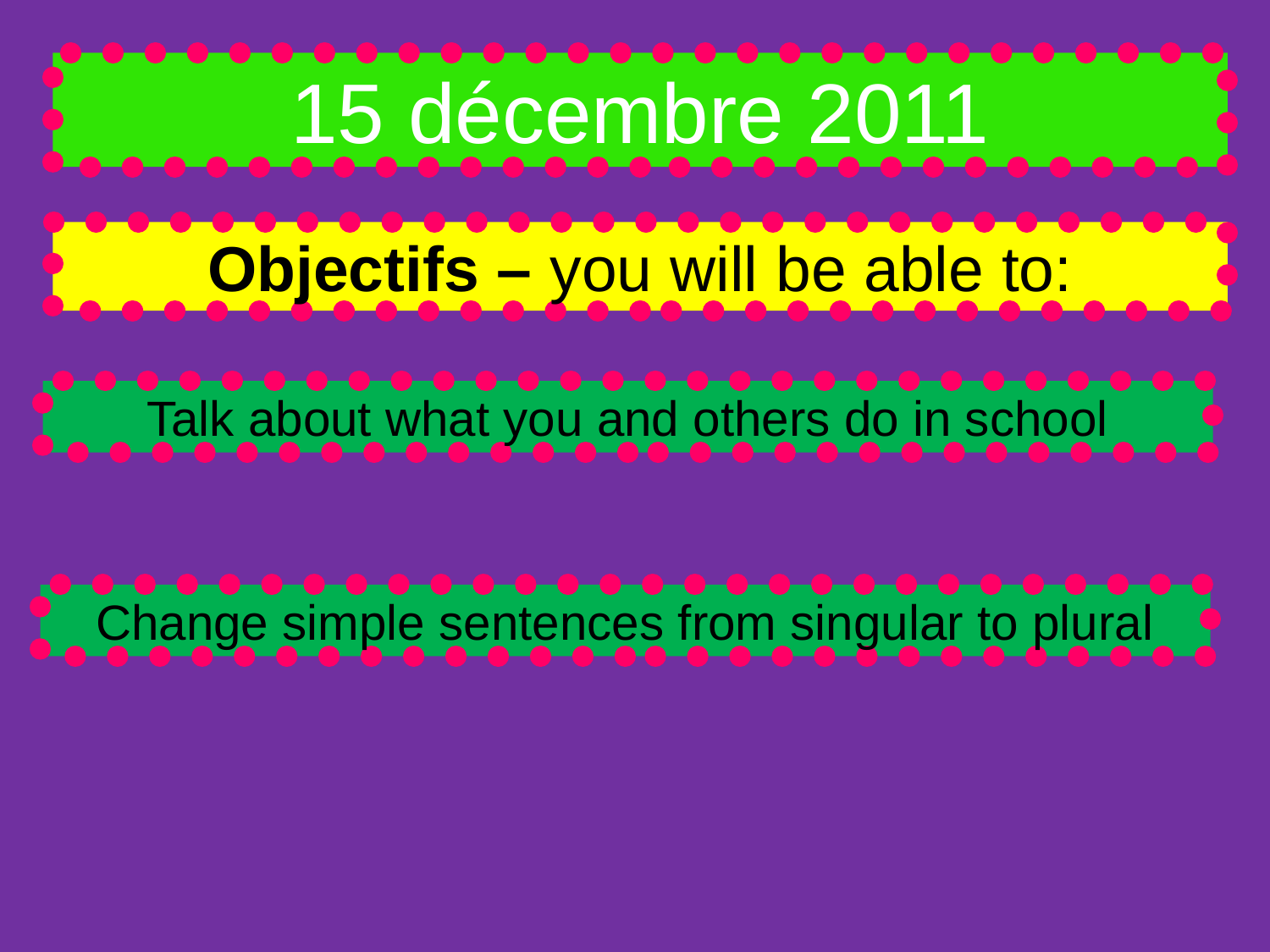

15 décembre 2011
Objectifs – you will be able to:
Talk about what you and others do in school
Change simple sentences from singular to plural